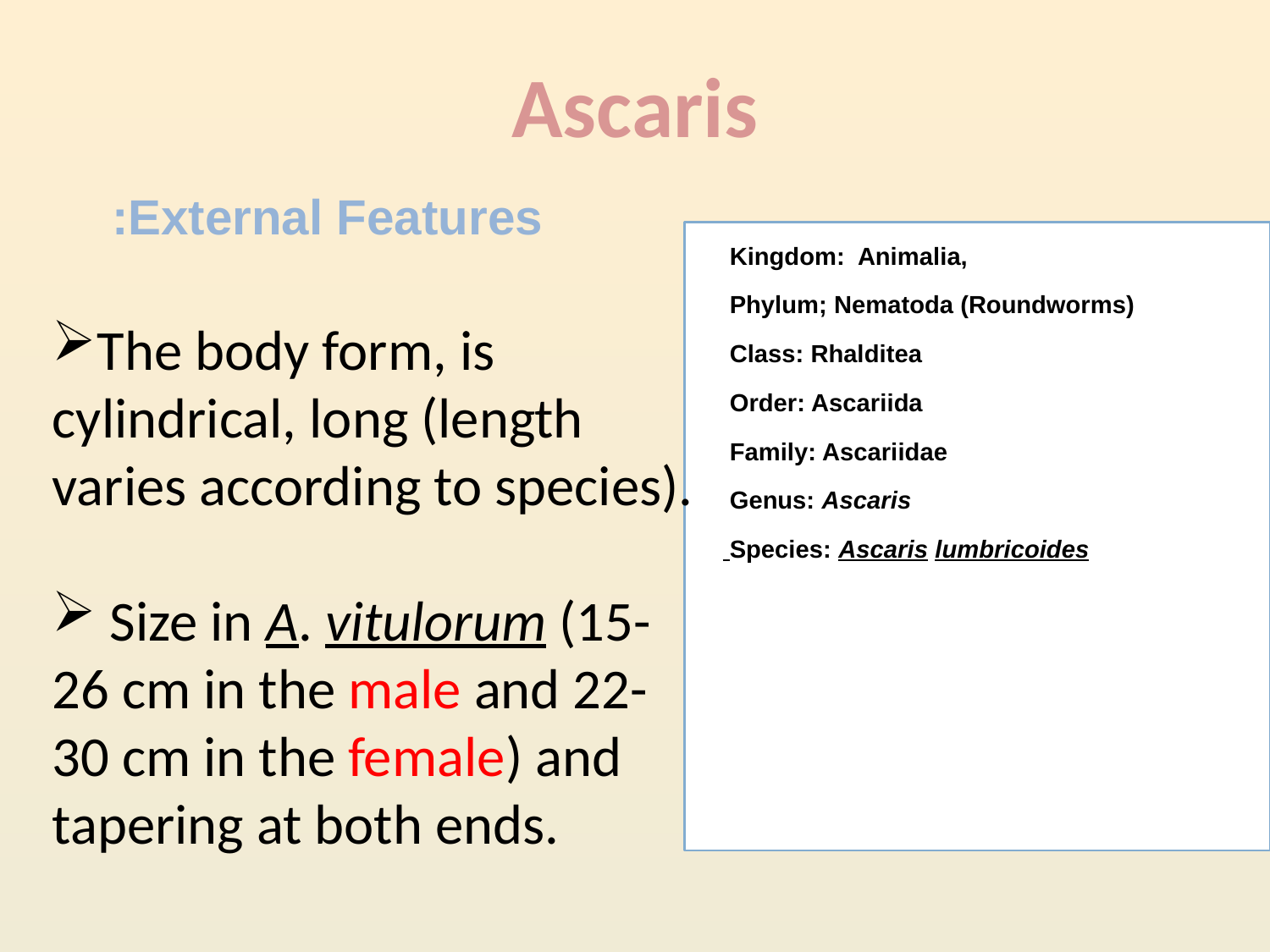

# Ascaris
External Features:
 Kingdom:  Animalia,
 Phylum; Nematoda (Roundworms)
 Class: Rhalditea
 Order: Ascariida
 Family: Ascariidae
 Genus: Ascaris
 Species: Ascaris lumbricoides

The body form, is cylindrical, long (length varies according to species).

 Size in A. vitulorum (15-26 cm in the male and 22-30 cm in the female) and tapering at both ends.